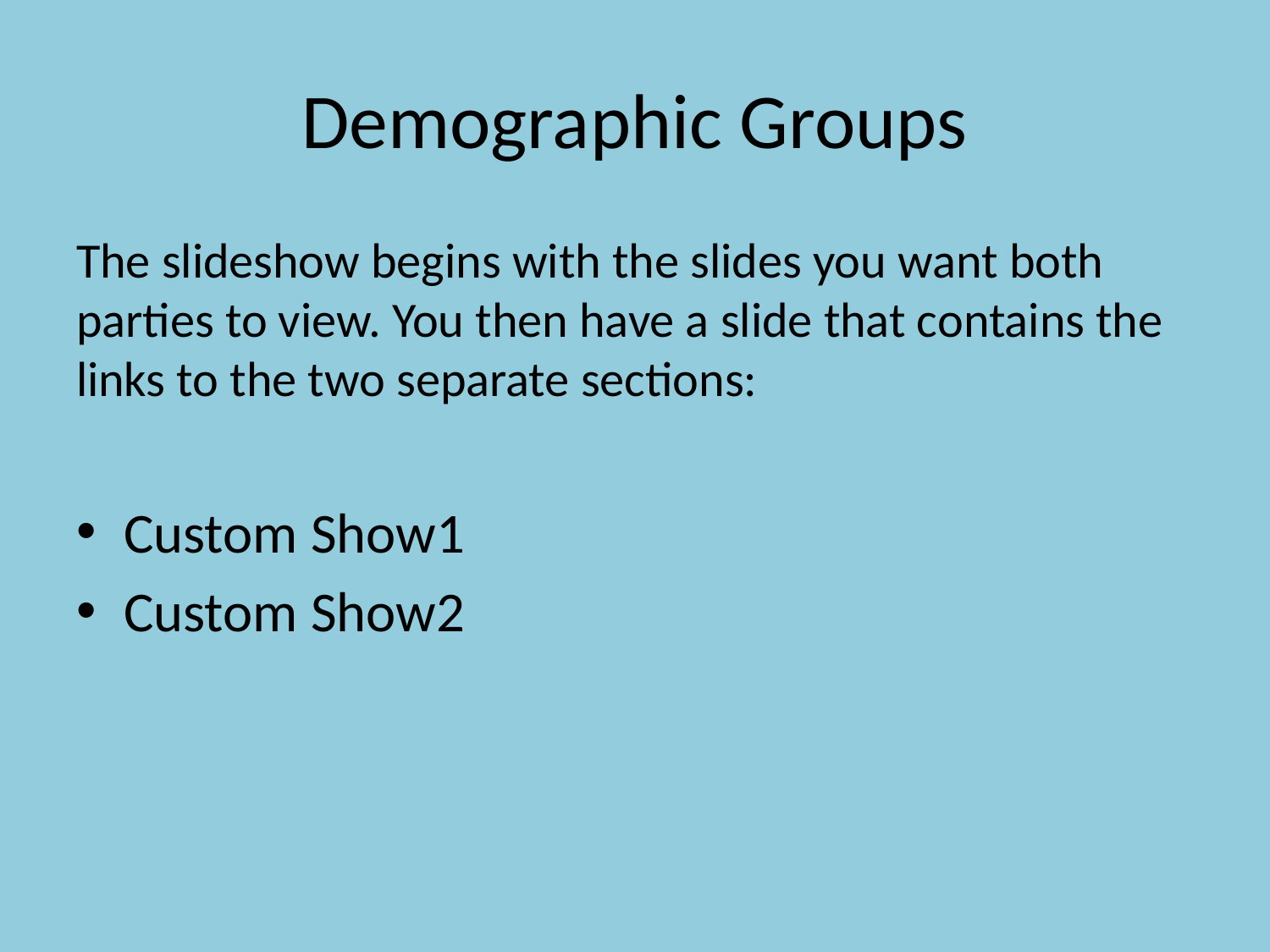

# Demographic Groups
The slideshow begins with the slides you want both parties to view. You then have a slide that contains the links to the two separate sections:

Custom Show1
Custom Show2